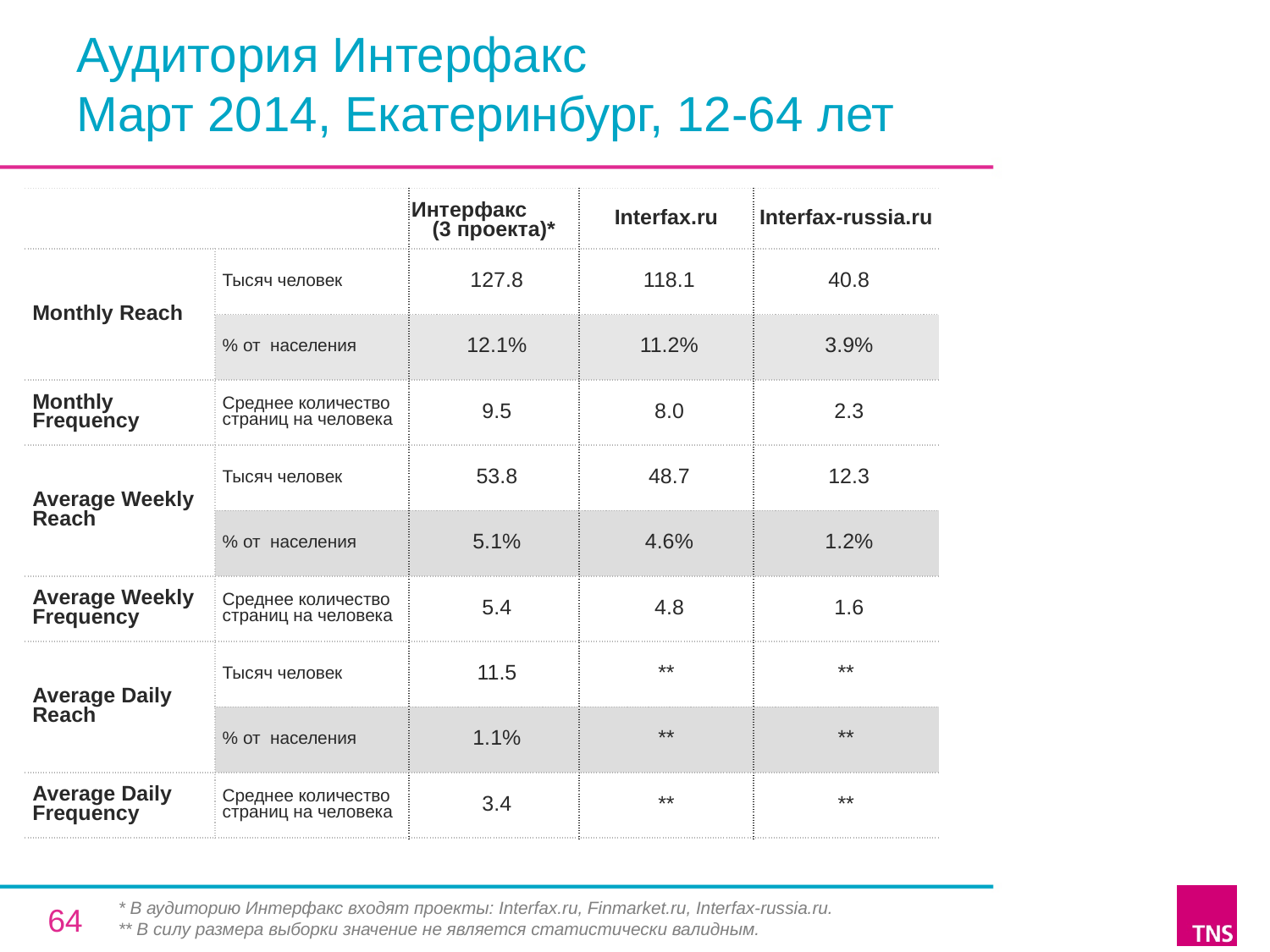

# Аудитория Интерфакс Март 2014, Екатеринбург, 12-64 лет
|  |  | Интерфакс (3 проекта)\* | Interfax.ru | Interfax-russia.ru |
| --- | --- | --- | --- | --- |
| Monthly Reach | Тысяч человек | 127.8 | 118.1 | 40.8 |
|  | % от населения | 12.1% | 11.2% | 3.9% |
| Monthly Frequency | Среднее количество страниц на человека | 9.5 | 8.0 | 2.3 |
| Average Weekly Reach | Тысяч человек | 53.8 | 48.7 | 12.3 |
|  | % от населения | 5.1% | 4.6% | 1.2% |
| Average Weekly Frequency | Среднее количество страниц на человека | 5.4 | 4.8 | 1.6 |
| Average Daily Reach | Тысяч человек | 11.5 | \*\* | \*\* |
|  | % от населения | 1.1% | \*\* | \*\* |
| Average Daily Frequency | Среднее количество страниц на человека | 3.4 | \*\* | \*\* |
* В аудиторию Интерфакс входят проекты: Interfax.ru, Finmarket.ru, Interfax-russia.ru.
** В силу размера выборки значение не является статистически валидным.
64